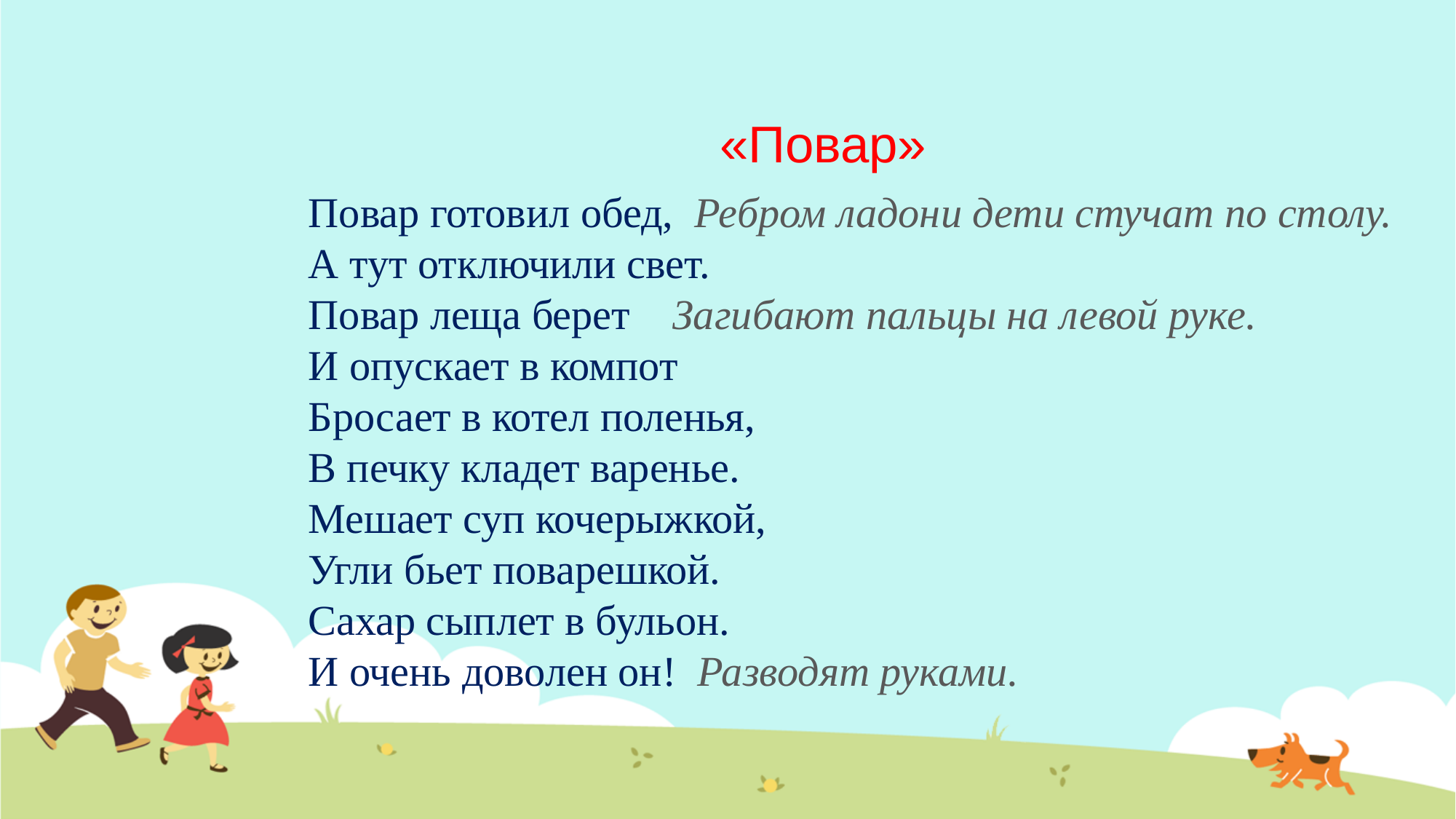

# «Повар»
Повар готовил обед,  Ребром ладони дети стучат по столу.
А тут отключили свет.
Повар леща берет    Загибают пальцы на левой руке.
И опускает в компот
Бросает в котел поленья,
В печку кладет варенье.
Мешает суп кочерыжкой,
Угли бьет поварешкой.
Сахар сыплет в бульон.
И очень доволен он!  Разводят руками.